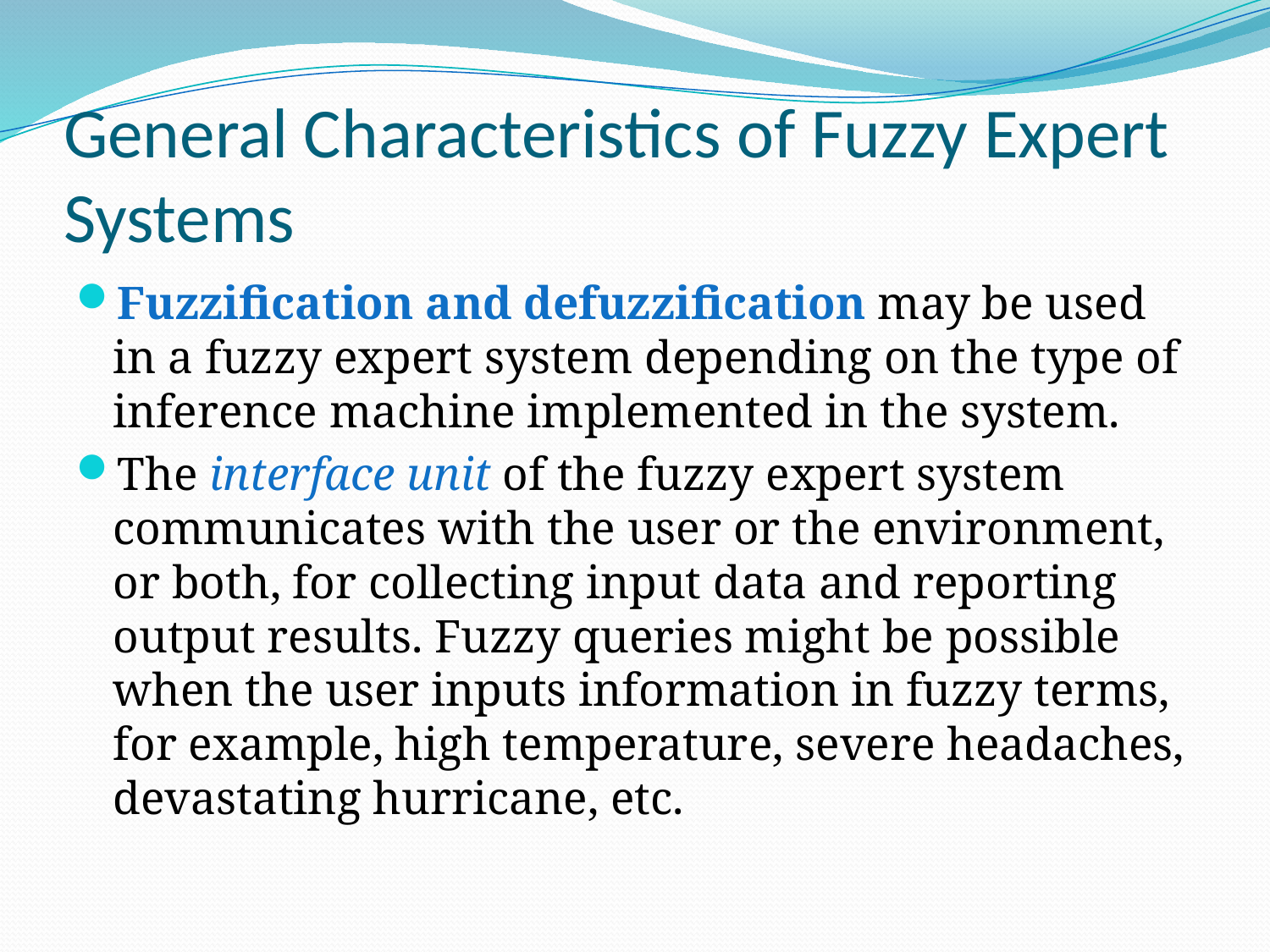

# General Characteristics of Fuzzy Expert Systems
Fuzzification and defuzzification may be used in a fuzzy expert system depending on the type of inference machine implemented in the system.
The interface unit of the fuzzy expert system communicates with the user or the environment, or both, for collecting input data and reporting output results. Fuzzy queries might be possible when the user inputs information in fuzzy terms, for example, high temperature, severe headaches, devastating hurricane, etc.